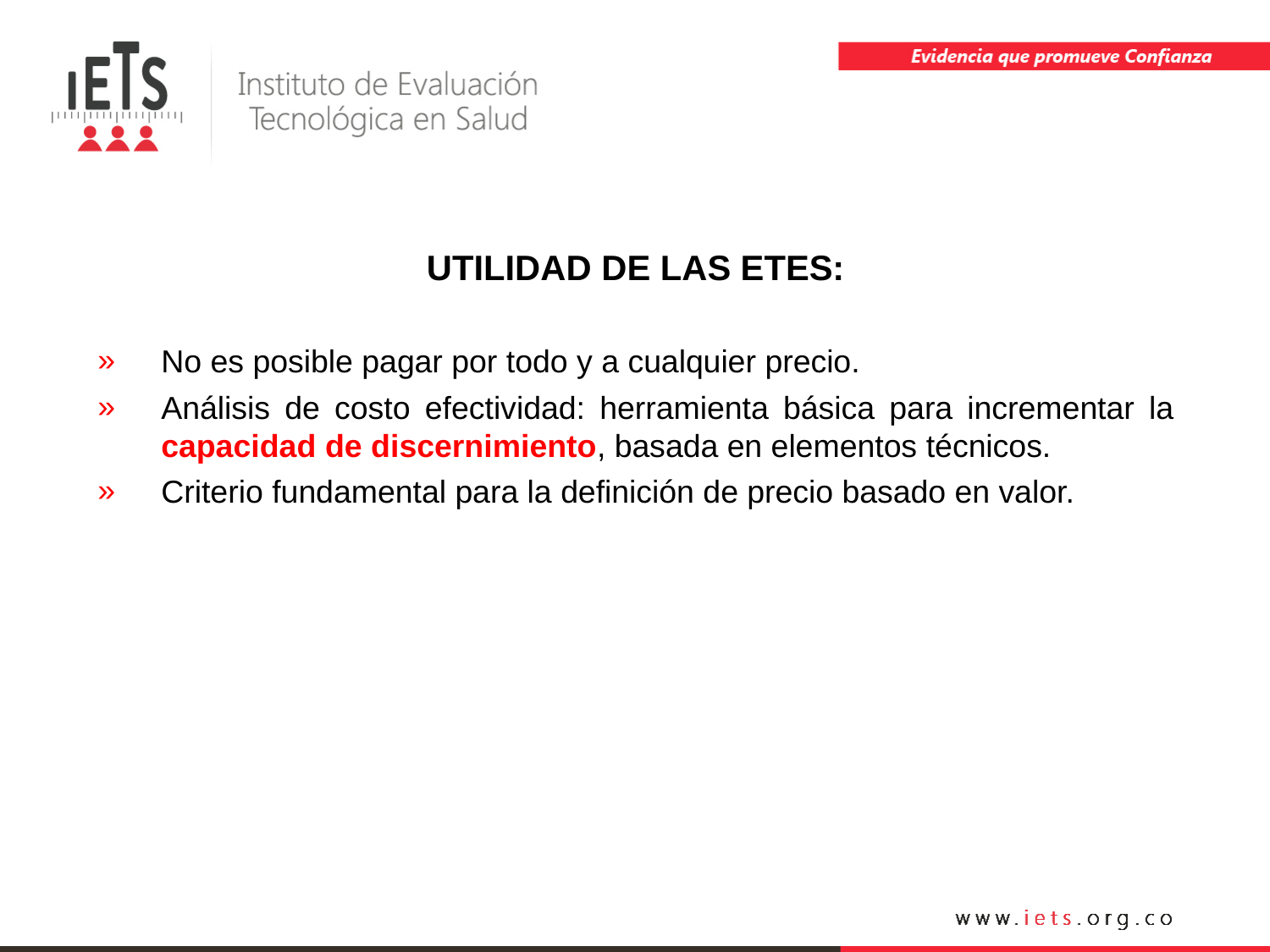

UTILIDAD DE LAS ETES:

No es posible pagar por todo y a cualquier precio.
Análisis de costo efectividad: herramienta básica para incrementar la capacidad de discernimiento, basada en elementos técnicos.
Criterio fundamental para la definición de precio basado en valor.